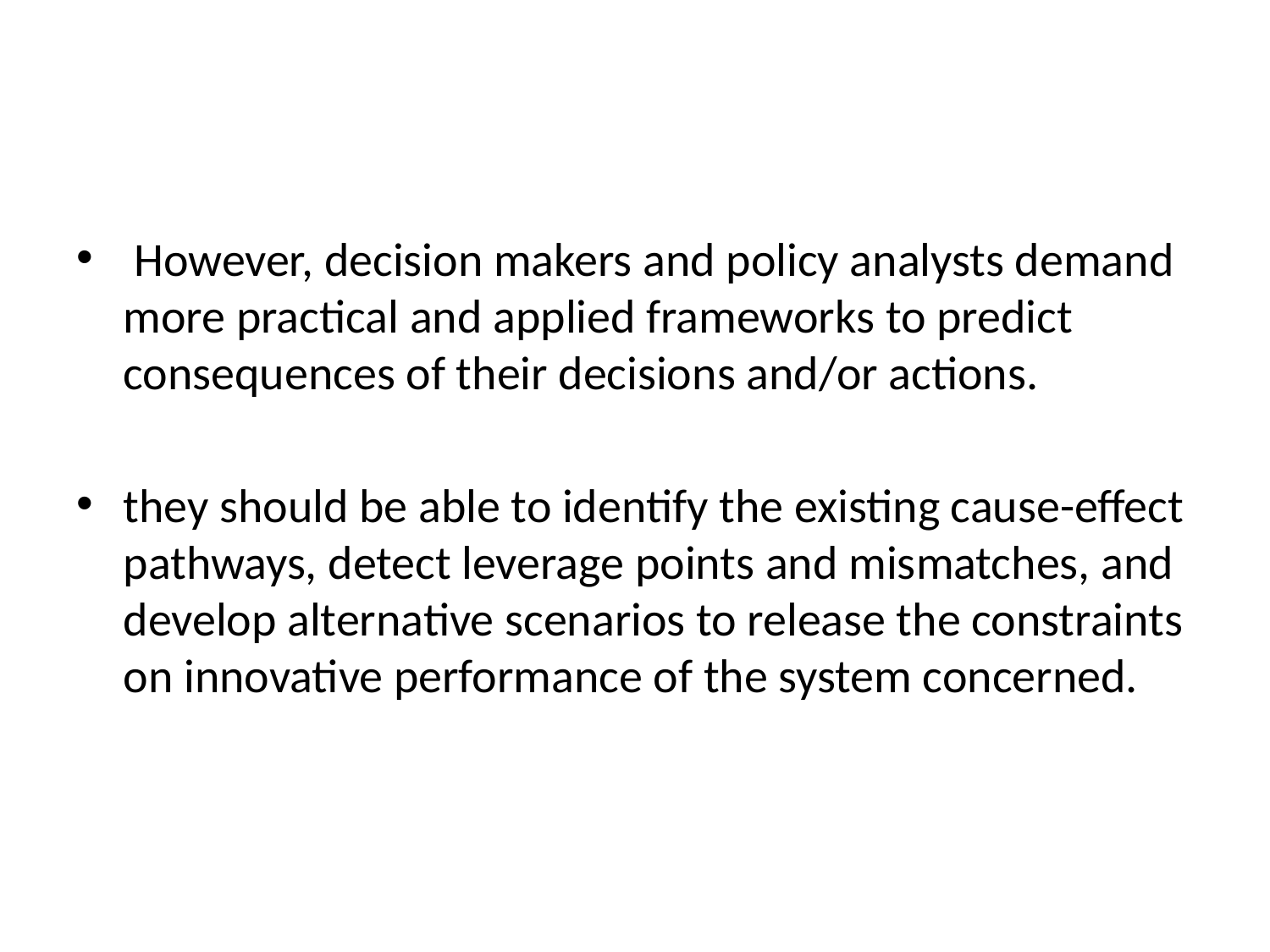

#
 However, decision makers and policy analysts demand more practical and applied frameworks to predict consequences of their decisions and/or actions.

they should be able to identify the existing cause-effect pathways, detect leverage points and mismatches, and develop alternative scenarios to release the constraints on innovative performance of the system concerned.